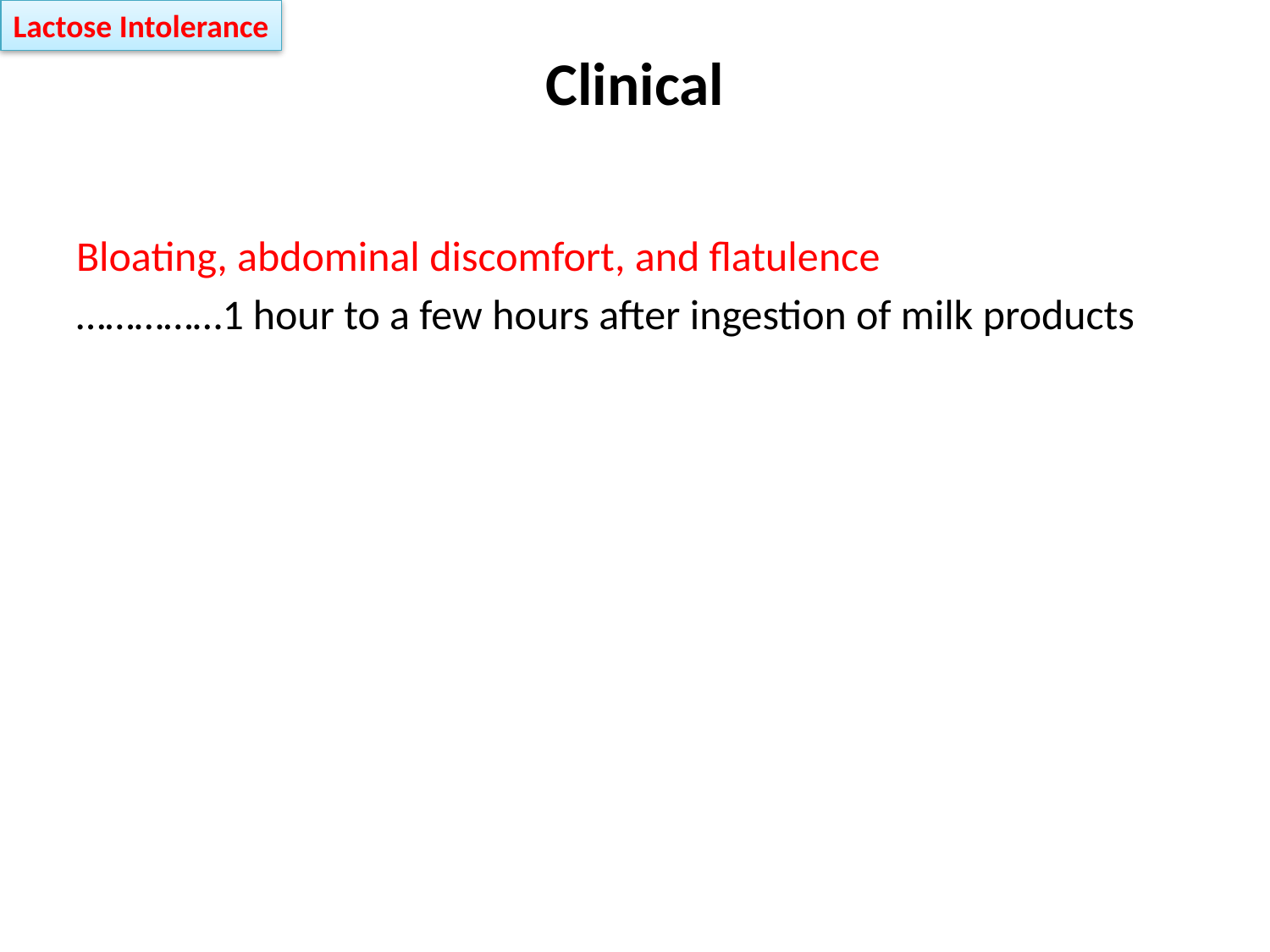

Lactose Intolerance
# Clinical
Bloating, abdominal discomfort, and flatulence
……………1 hour to a few hours after ingestion of milk products